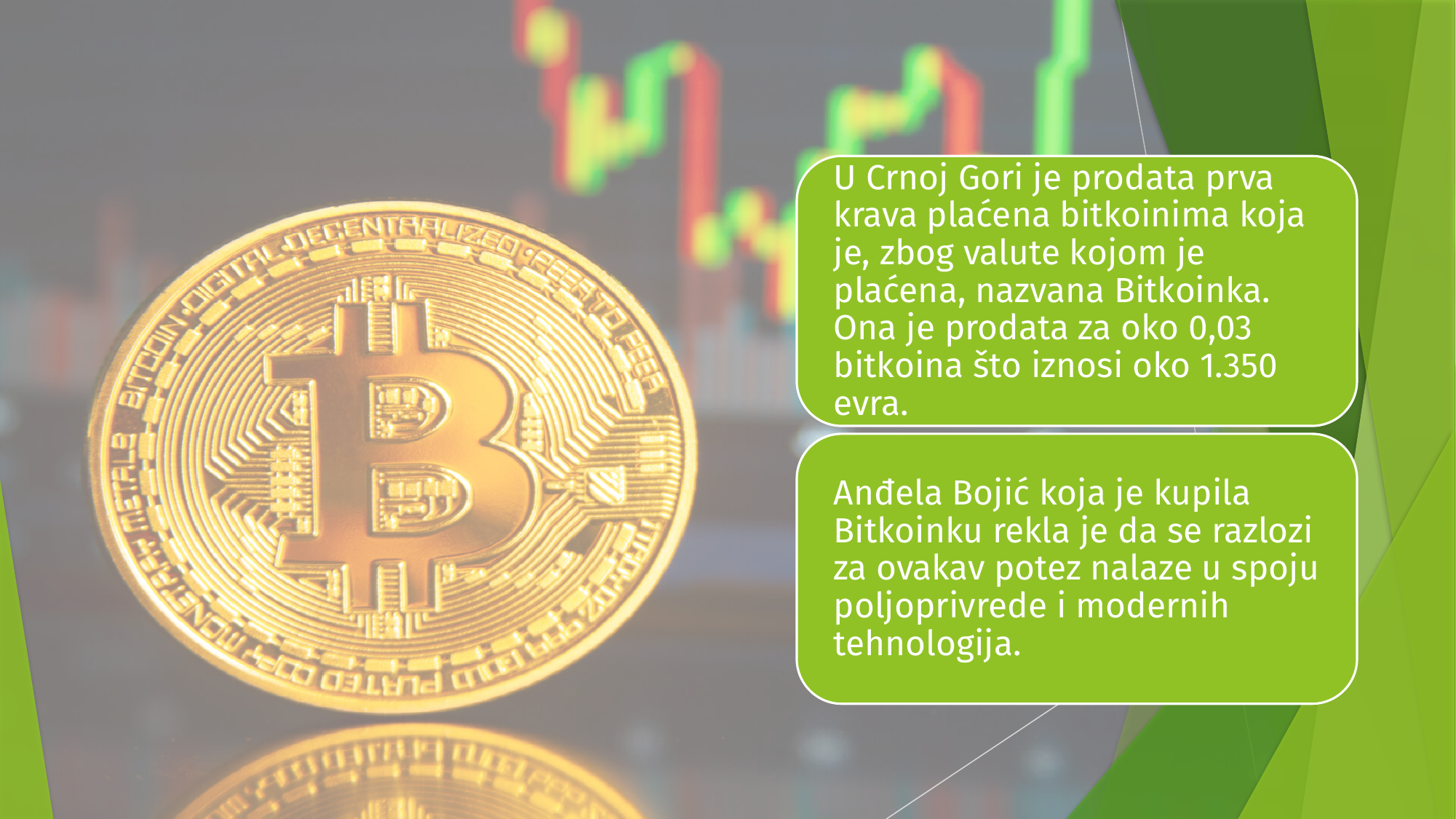

U Crnoj Gori je prodata prva krava plaćena bitkoinima koja je, zbog valute kojom je plaćena, nazvana Bitkoinka. Ona je prodata za oko 0,03 bitkoina što iznosi oko 1.350 evra.
Anđela Bojić koja je kupila Bitkoinku rekla je da se razlozi za ovakav potez nalaze u spoju poljoprivrede i modernih tehnologija.